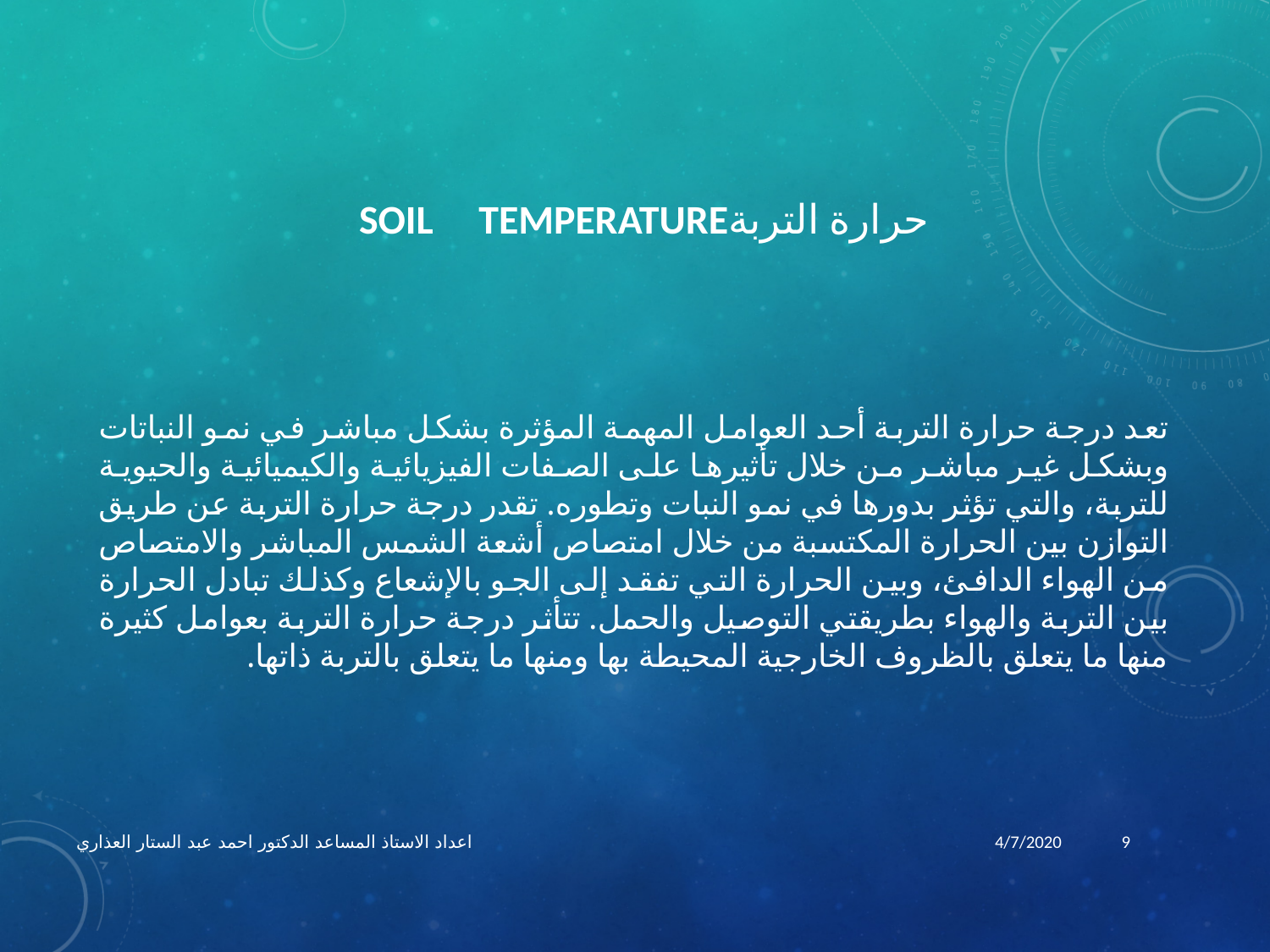

# حرارة التربةSoil Temperature
تعد درجة حرارة التربة أحد العوامل المهمة المؤثرة بشكل مباشر في نمو النباتات وبشكل غير مباشر من خلال تأثيرها على الصفات الفيزيائية والكيميائية والحيوية للتربة، والتي تؤثر بدورها في نمو النبات وتطوره. تقدر درجة حرارة التربة عن طريق التوازن بين الحرارة المكتسبة من خلال امتصاص أشعة الشمس المباشر والامتصاص من الهواء الدافئ، وبين الحرارة التي تفقد إلى الجو بالإشعاع وكذلك تبادل الحرارة بين التربة والهواء بطريقتي التوصيل والحمل. تتأثر درجة حرارة التربة بعوامل كثيرة منها ما يتعلق بالظروف الخارجية المحيطة بها ومنها ما يتعلق بالتربة ذاتها.
اعداد الاستاذ المساعد الدكتور احمد عبد الستار العذاري
4/7/2020
9